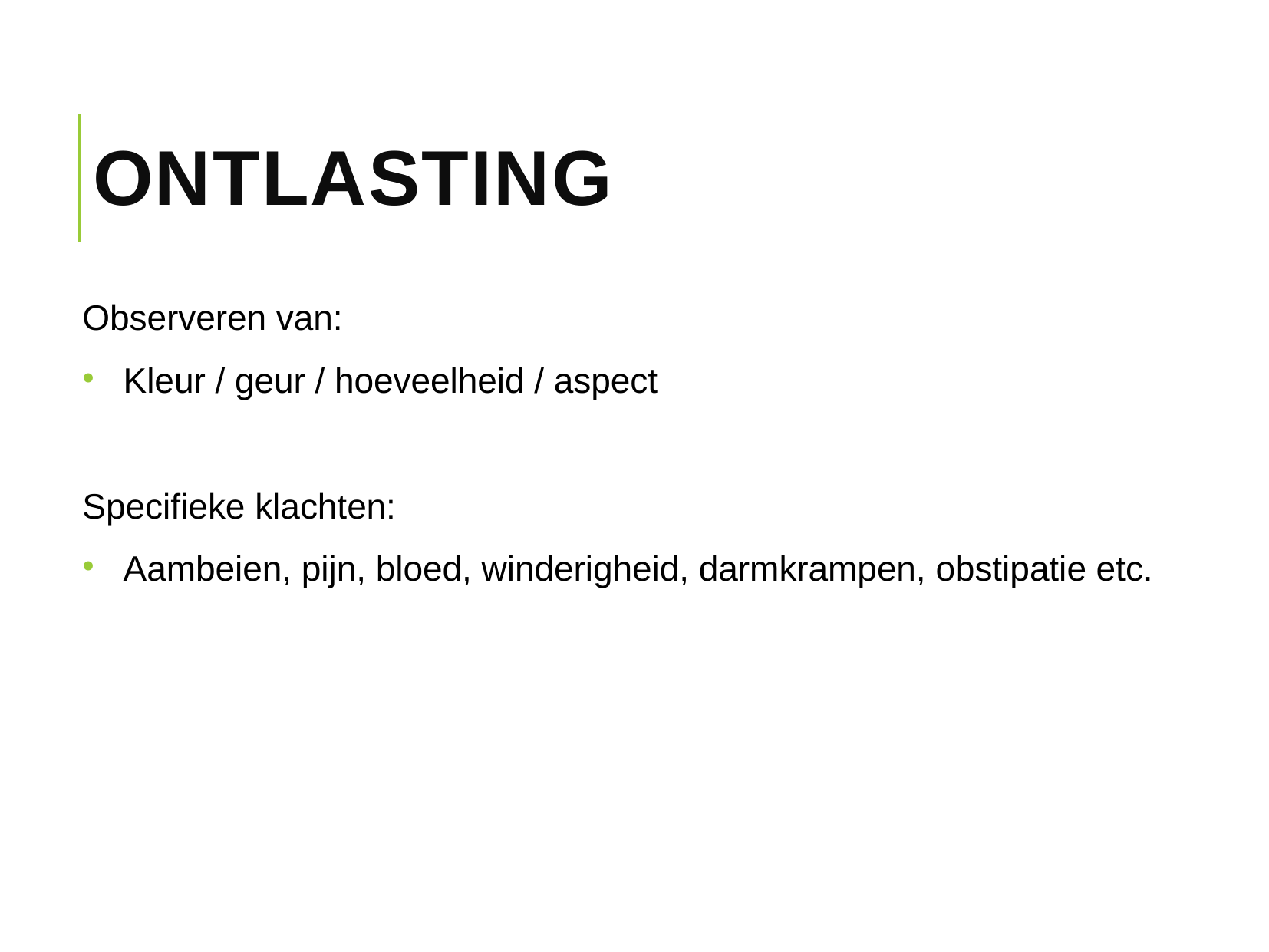

# Ontlasting
Observeren van:
Kleur / geur / hoeveelheid / aspect

Specifieke klachten:
Aambeien, pijn, bloed, winderigheid, darmkrampen, obstipatie etc.